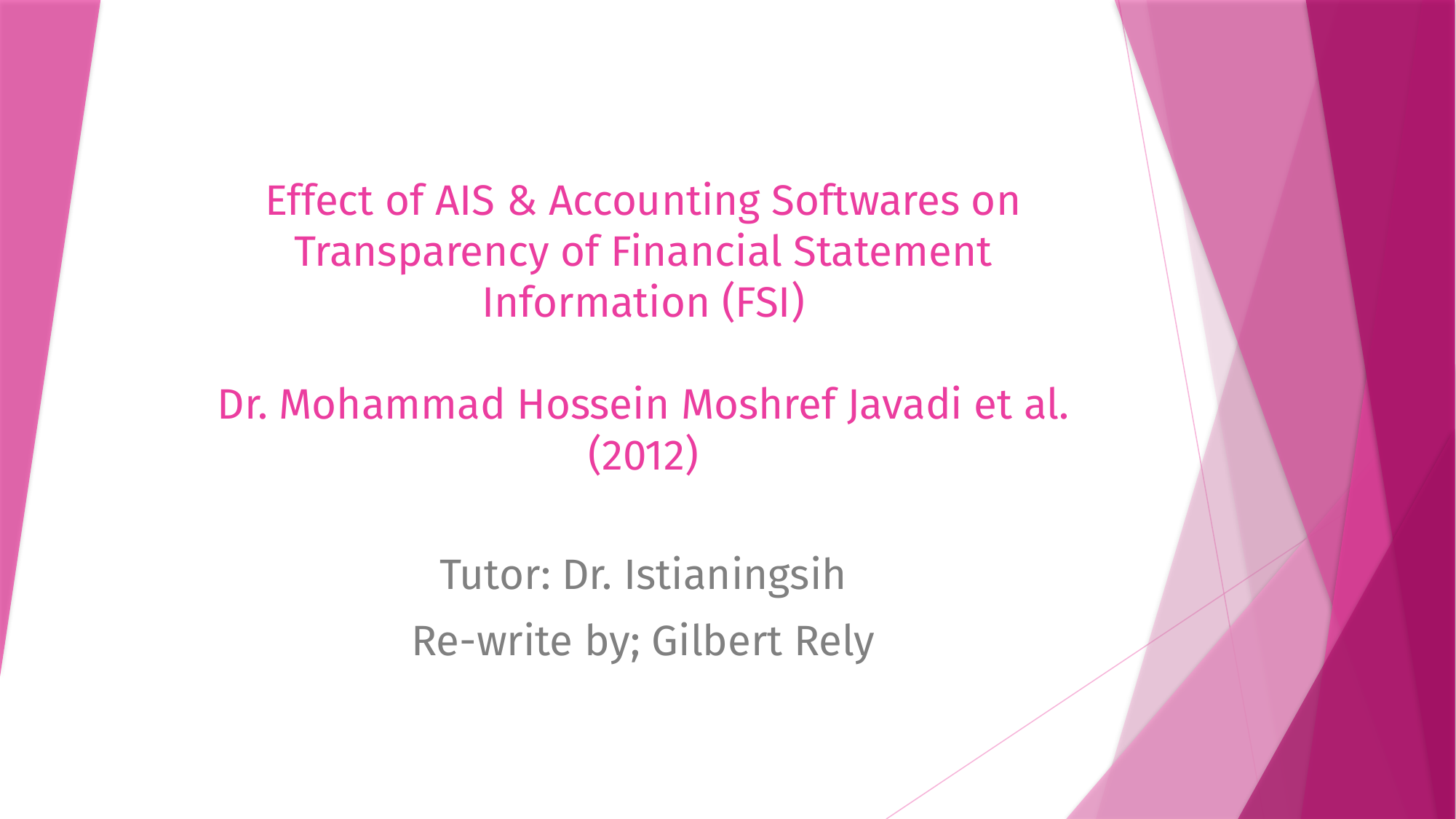

# Effect of AIS & Accounting Softwares on Transparency of Financial Statement Information (FSI) Dr. Mohammad Hossein Moshref Javadi et al. (2012)
Tutor: Dr. Istianingsih
Re-write by; Gilbert Rely